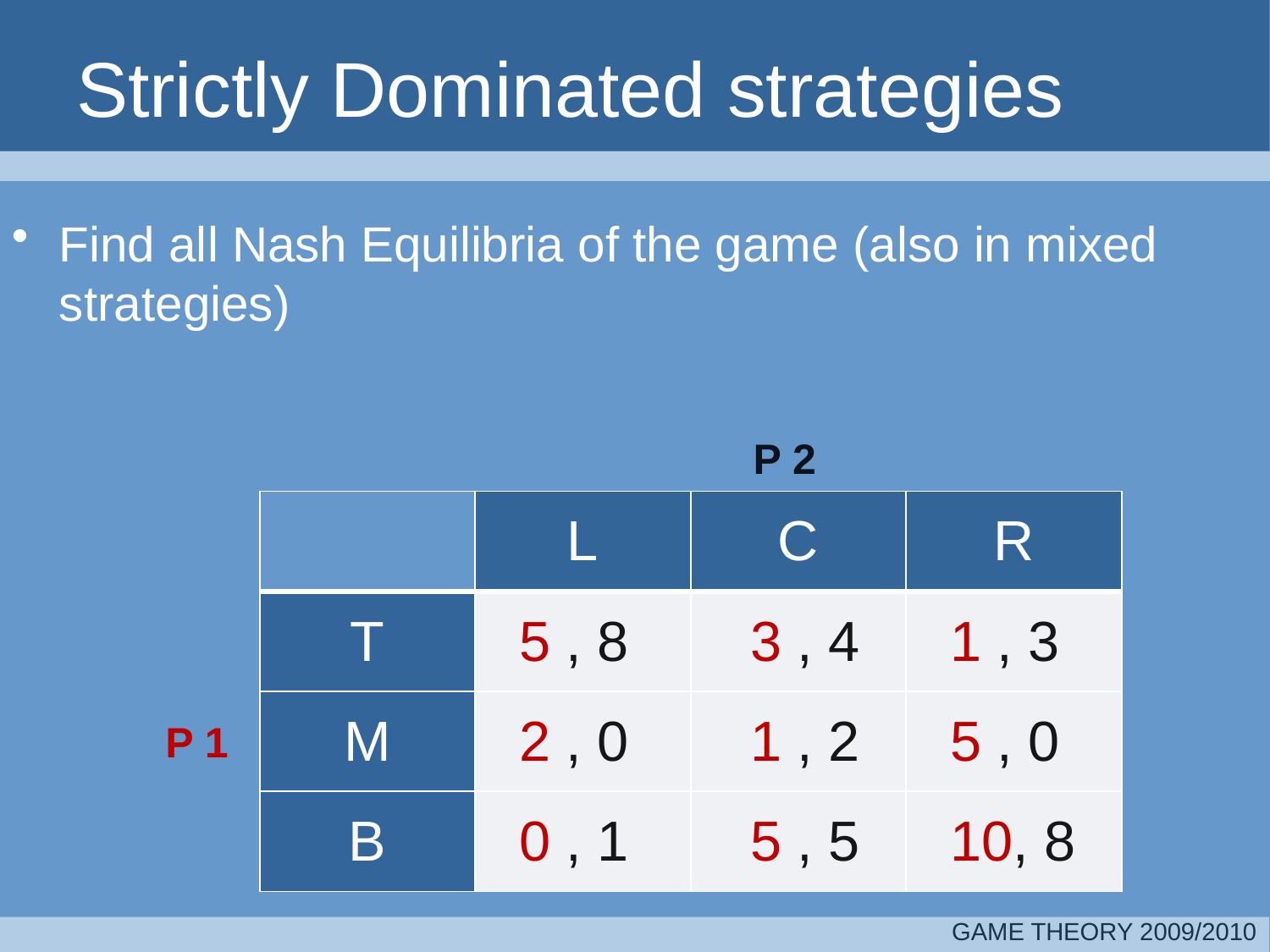

# Strictly Dominated strategies
Find all Nash Equilibria of the game (also in mixed strategies)
P 2
|  | L | C | R |
| --- | --- | --- | --- |
| T | 5 , 8 | 3 , 4 | 1 , 3 |
| M | 2 , 0 | 1 , 2 | 5 , 0 |
| B | 0 , 1 | 5 , 5 | 10, 8 |
P 1
GAME THEORY 2009/2010